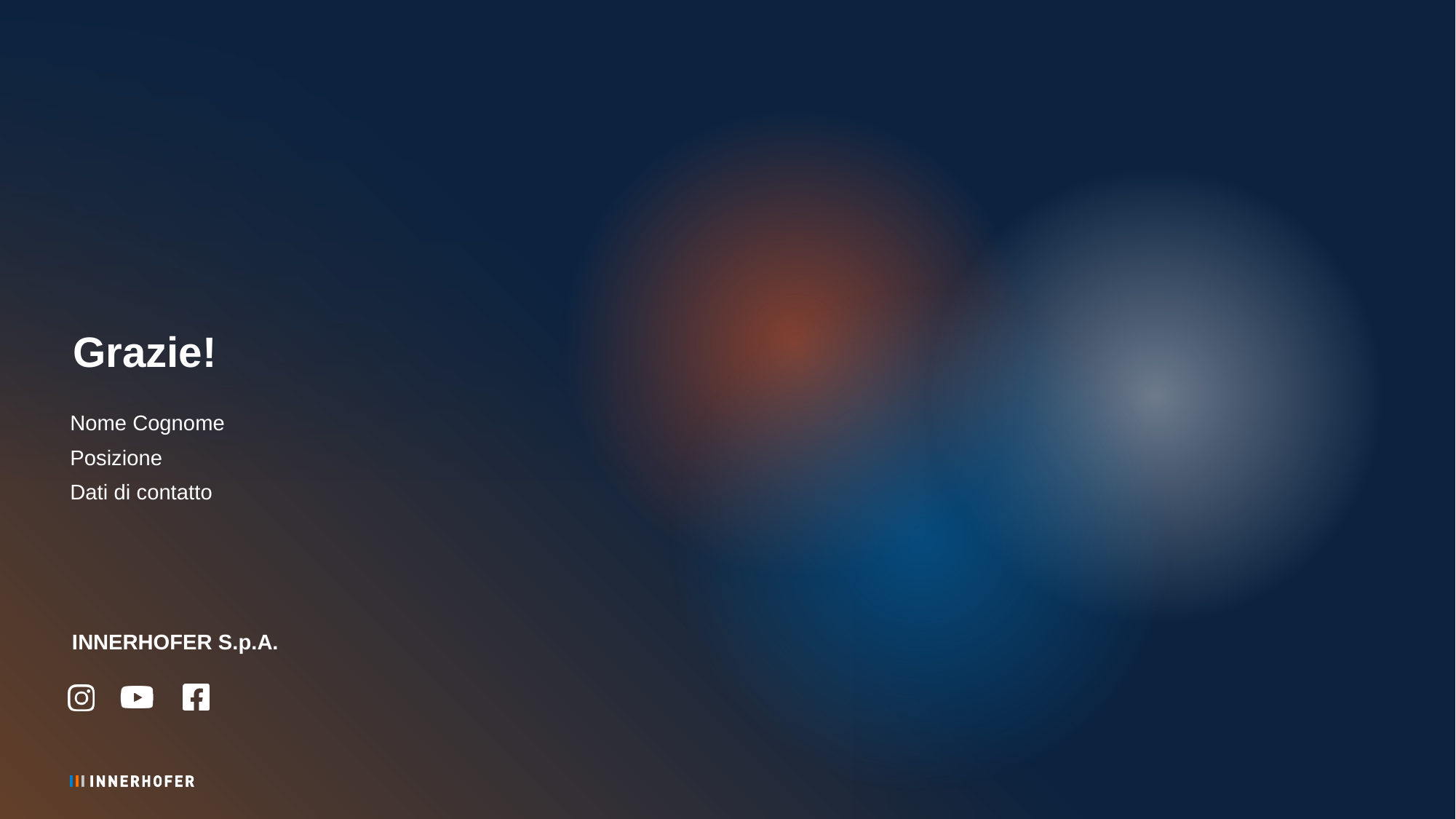

# Grazie!
Nome Cognome
Posizione
Dati di contatto